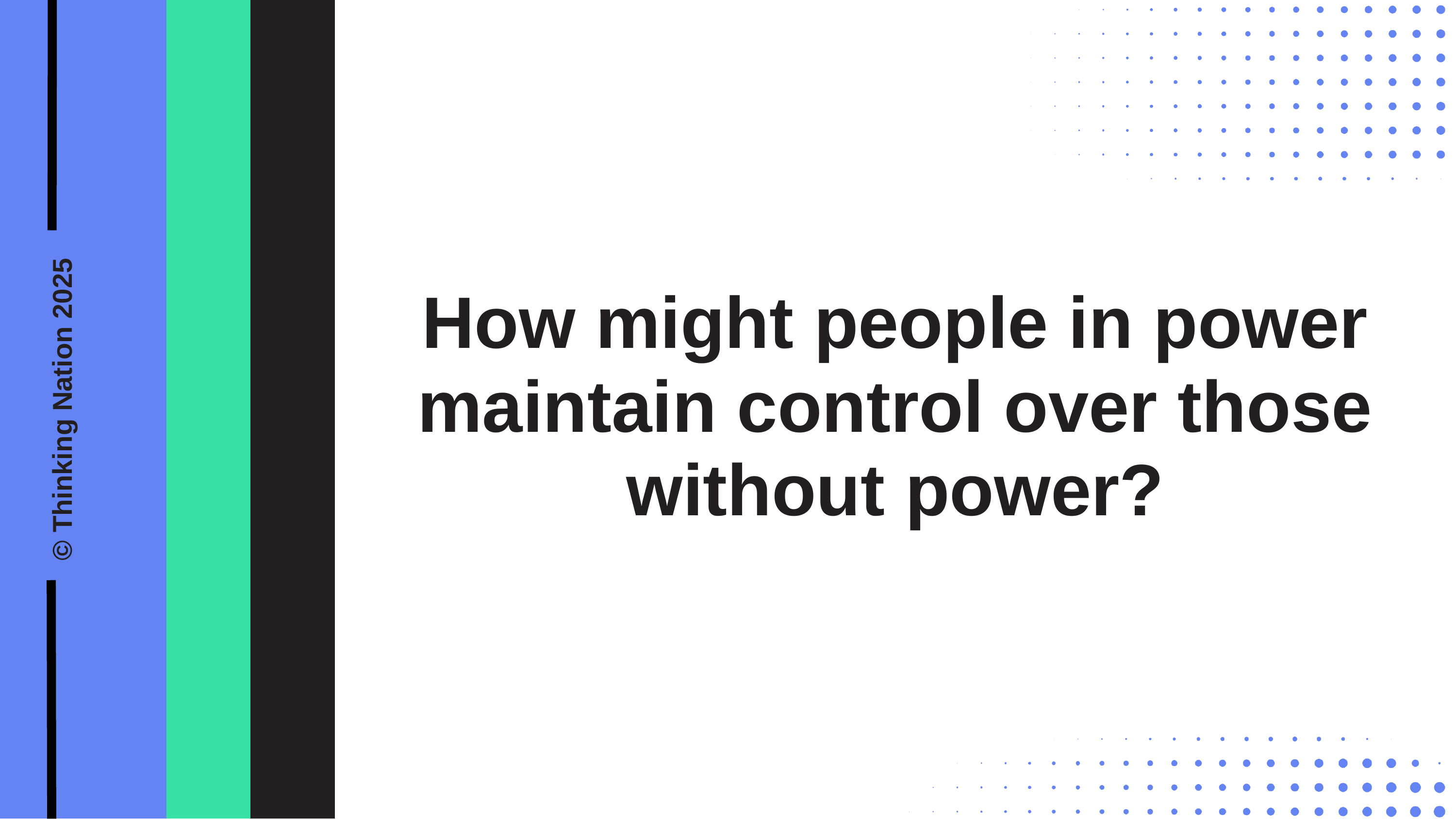

How might people in power maintain control over those without power?
© Thinking Nation 2025